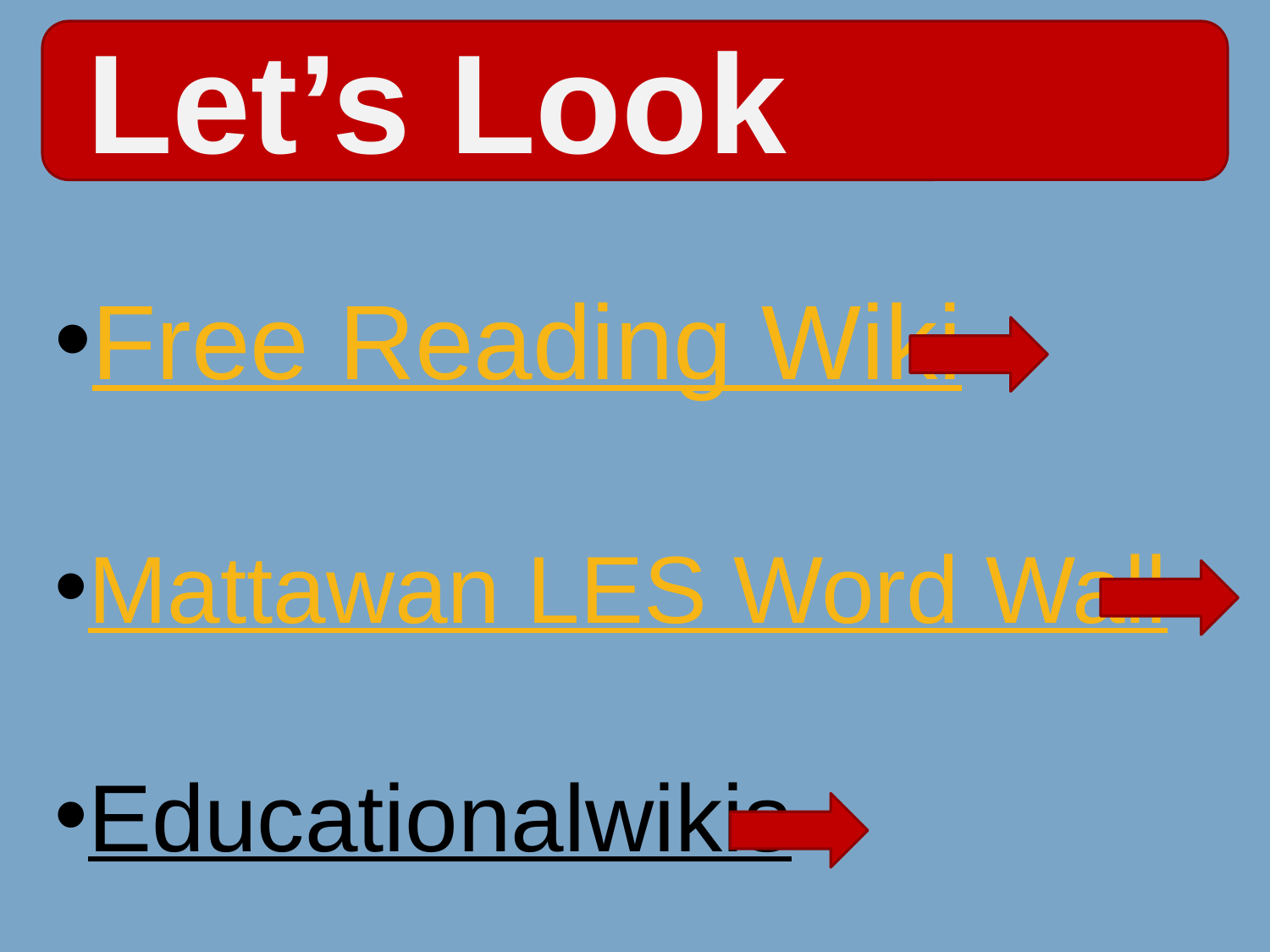

Let’s Look

Free Reading Wiki

Mattawan LES Word Wall

Educationalwikis